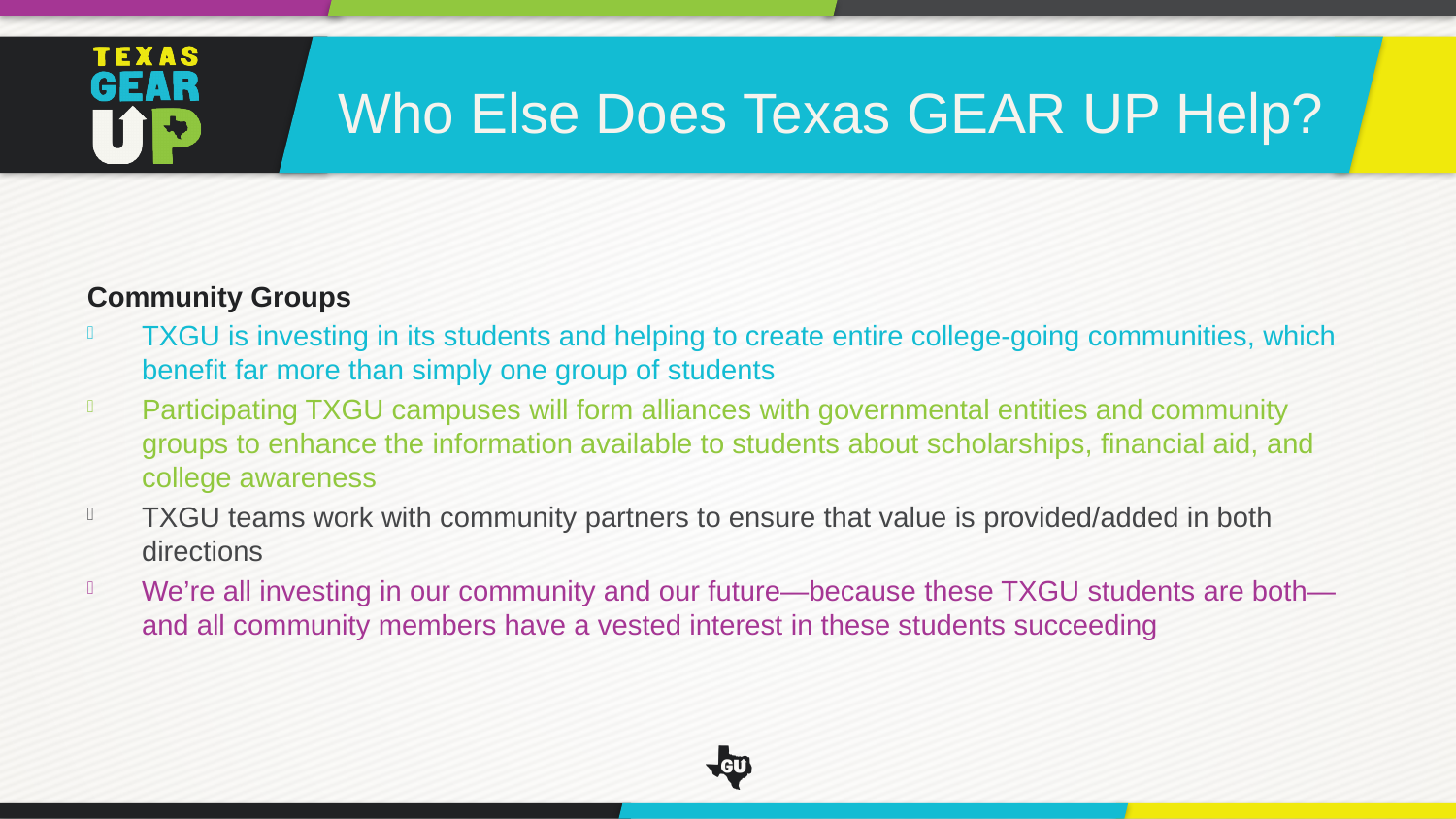

Who Else Does Texas GEAR UP Help?
Community Groups
TXGU is investing in its students and helping to create entire college-going communities, which benefit far more than simply one group of students
Participating TXGU campuses will form alliances with governmental entities and community groups to enhance the information available to students about scholarships, financial aid, and college awareness
TXGU teams work with community partners to ensure that value is provided/added in both directions
We’re all investing in our community and our future—because these TXGU students are both—and all community members have a vested interest in these students succeeding